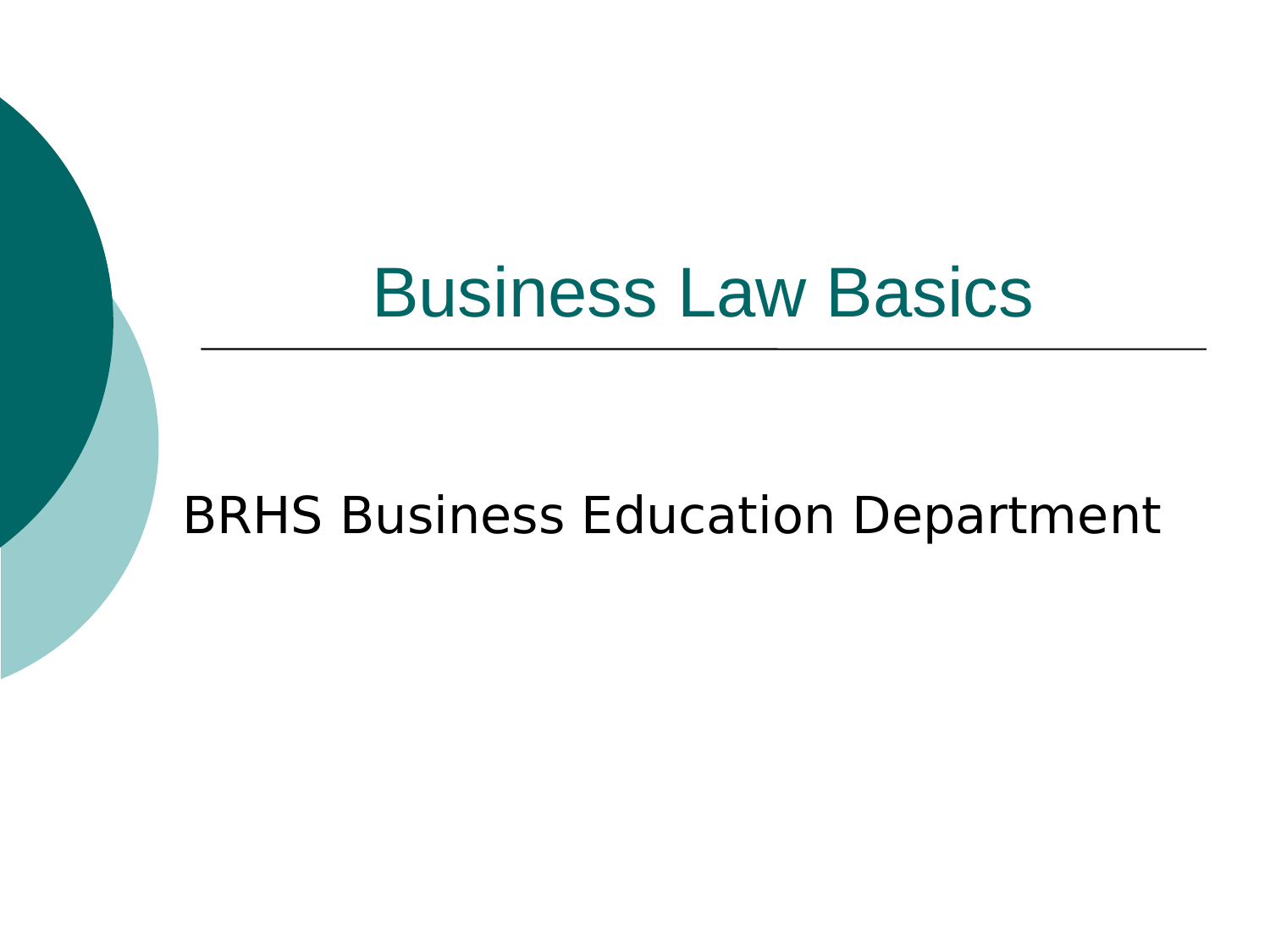

Business Law Basics
BRHS Business Education Department